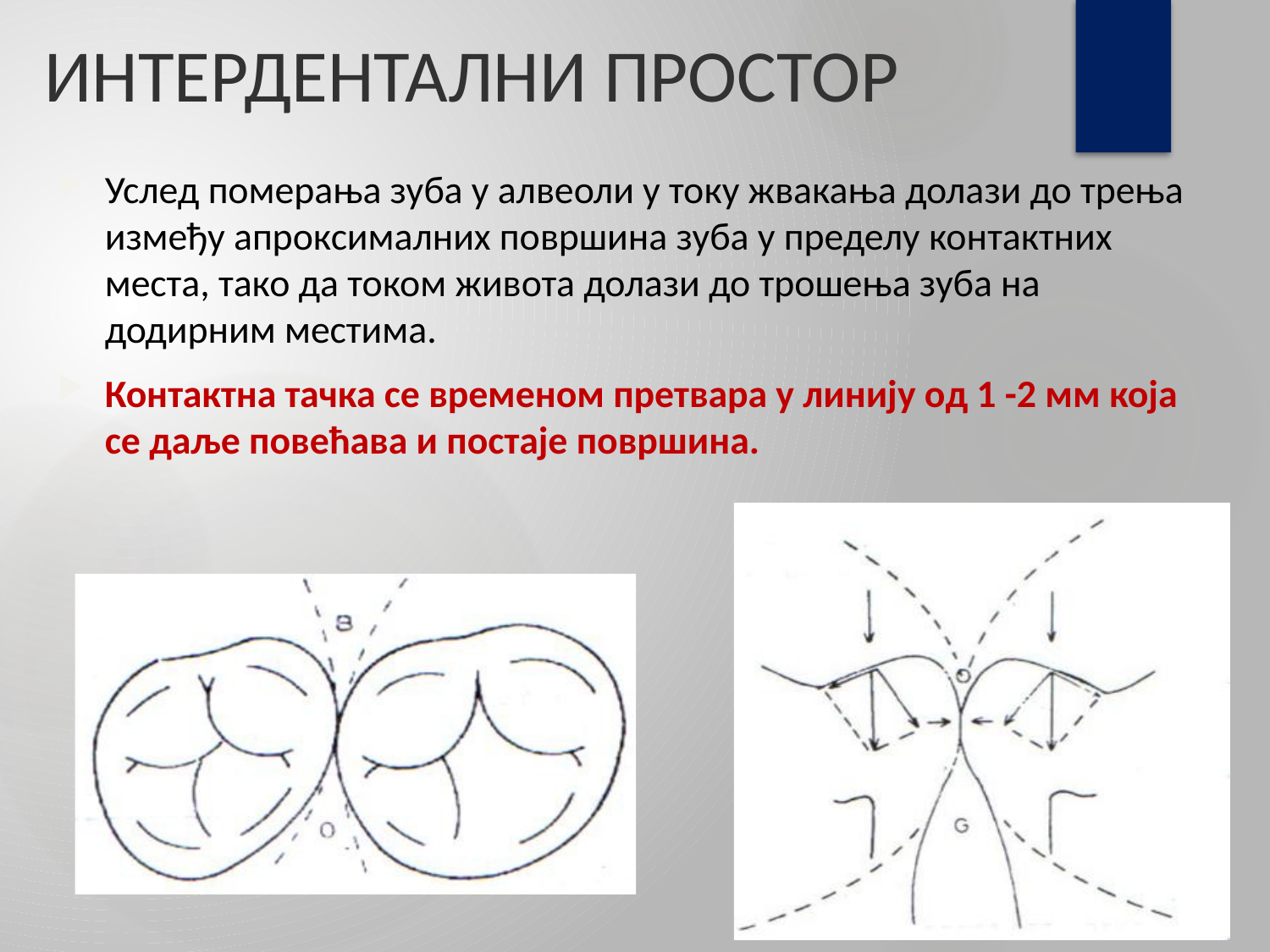

# ИНТЕРДЕНТАЛНИ ПРОСТОР
Услед померања зуба у алвеоли у току жвакања долази до трења између апроксималних површина зуба у пределу контактних места, тако да током живота долази до трошења зуба на додирним местима.
Контактна тачка се временом претвара у линију од 1 -2 мм која се даље повећава и постаје површина.